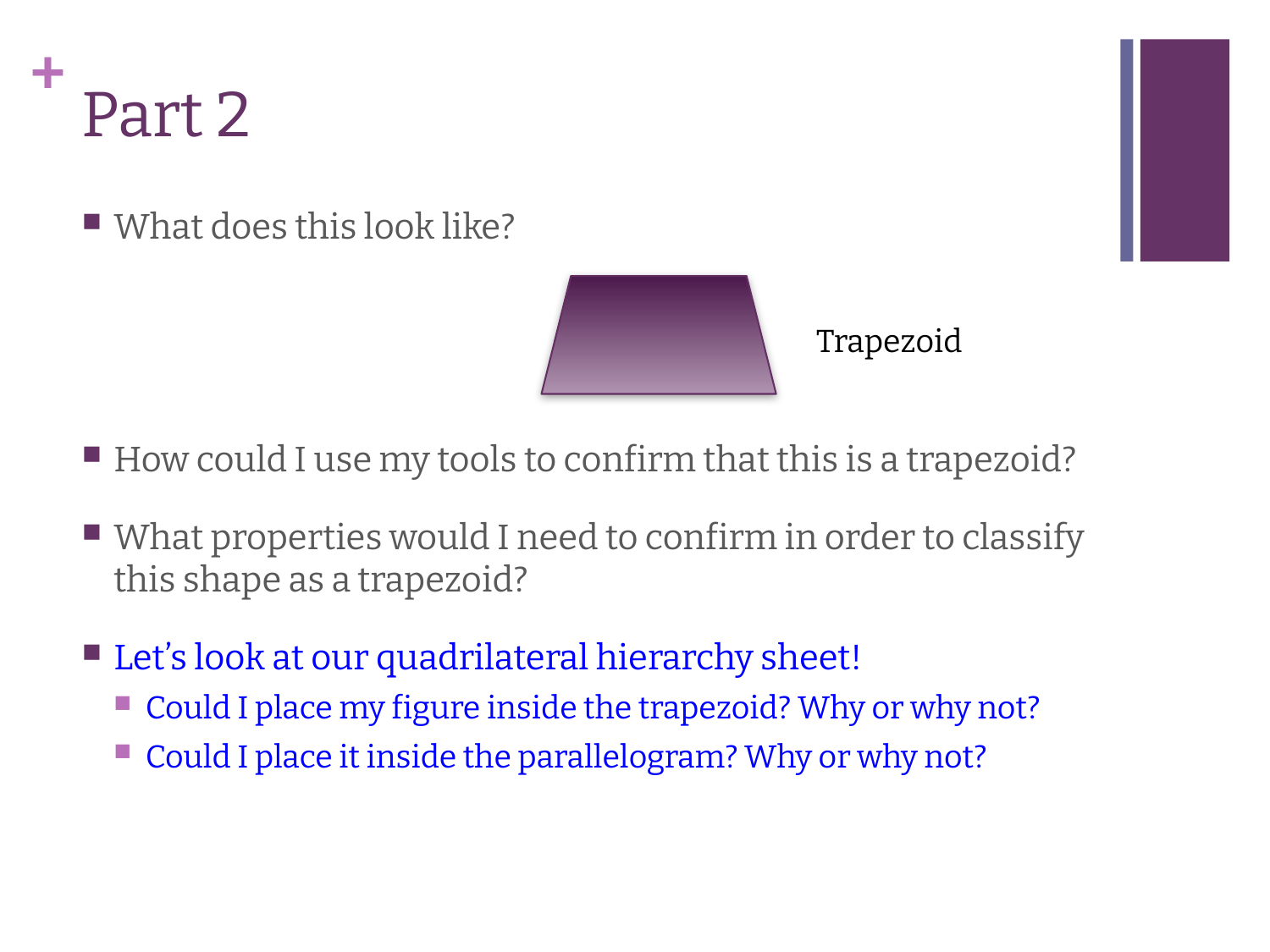

# Part 2
What does this look like?

How could I use my tools to confirm that this is a trapezoid?
What properties would I need to confirm in order to classify this shape as a trapezoid?
Let’s look at our quadrilateral hierarchy sheet!
Could I place my figure inside the trapezoid? Why or why not?
Could I place it inside the parallelogram? Why or why not?

Trapezoid